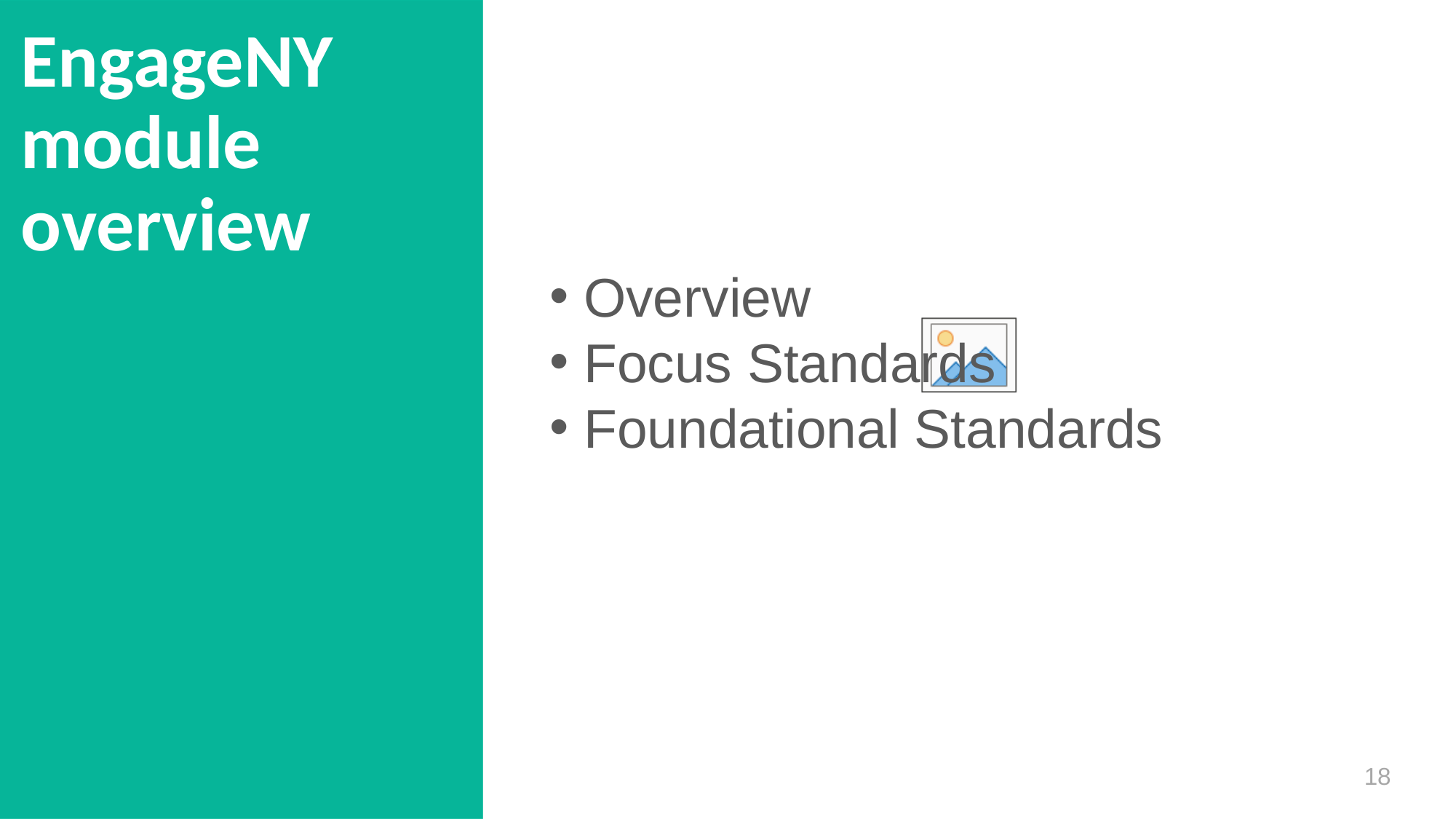

# EngageNY module overview

Overview
Focus Standards
Foundational Standards
18